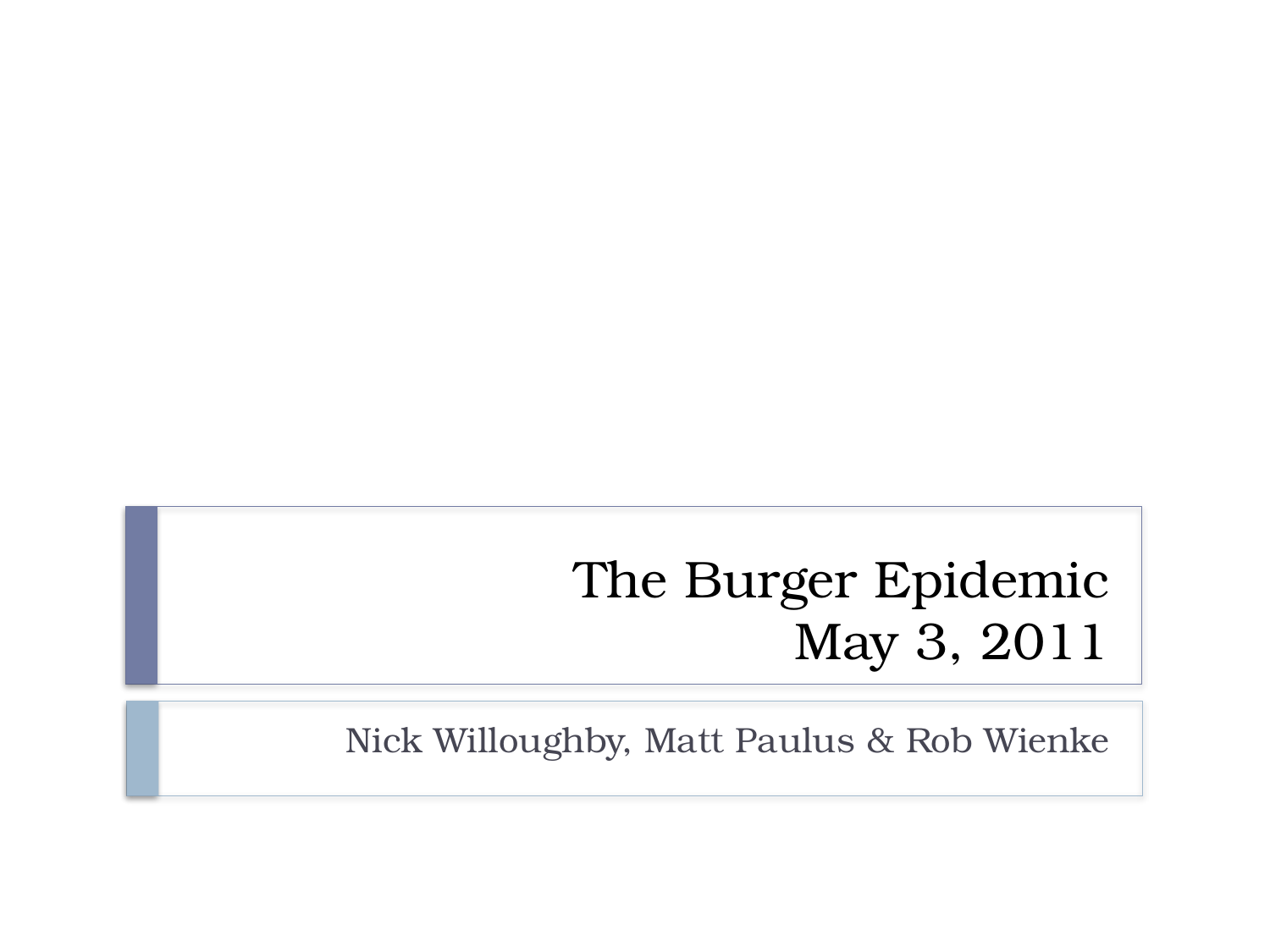

# The Burger Epidemic May 3, 2011
Nick Willoughby, Matt Paulus & Rob Wienke